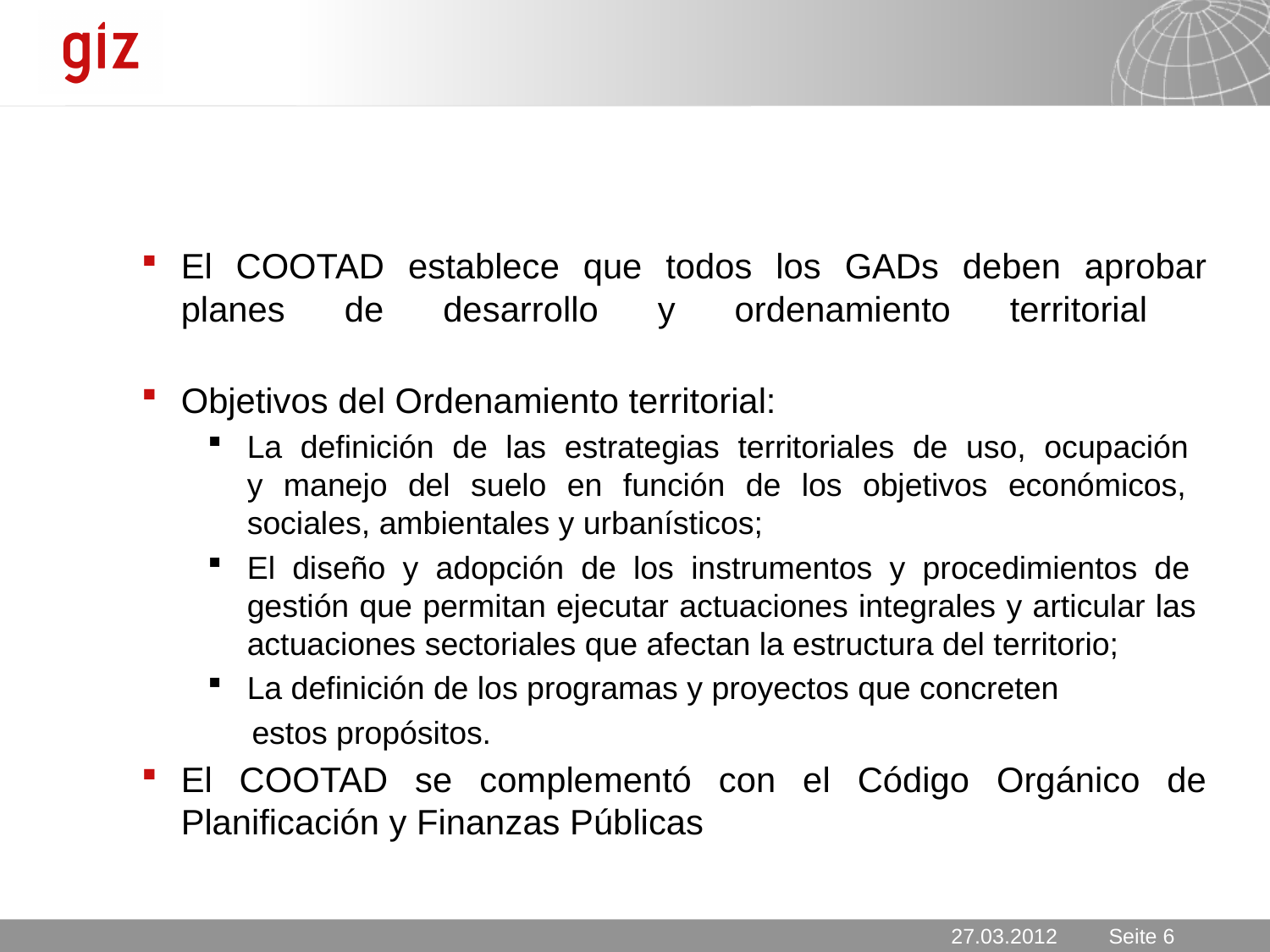

El COOTAD establece que todos los GADs deben aprobar planes de desarrollo y ordenamiento territorial
Objetivos del Ordenamiento territorial:
La definición de las estrategias territoriales de uso, ocupación
y manejo del suelo en función de los objetivos económicos,
sociales, ambientales y urbanísticos;
El diseño y adopción de los instrumentos y procedimientos de
gestión que permitan ejecutar actuaciones integrales y articular las
actuaciones sectoriales que afectan la estructura del territorio;
La definición de los programas y proyectos que concreten
     estos propósitos.
El COOTAD se complementó con el Código Orgánico de Planificación y Finanzas Públicas

27.03.2012